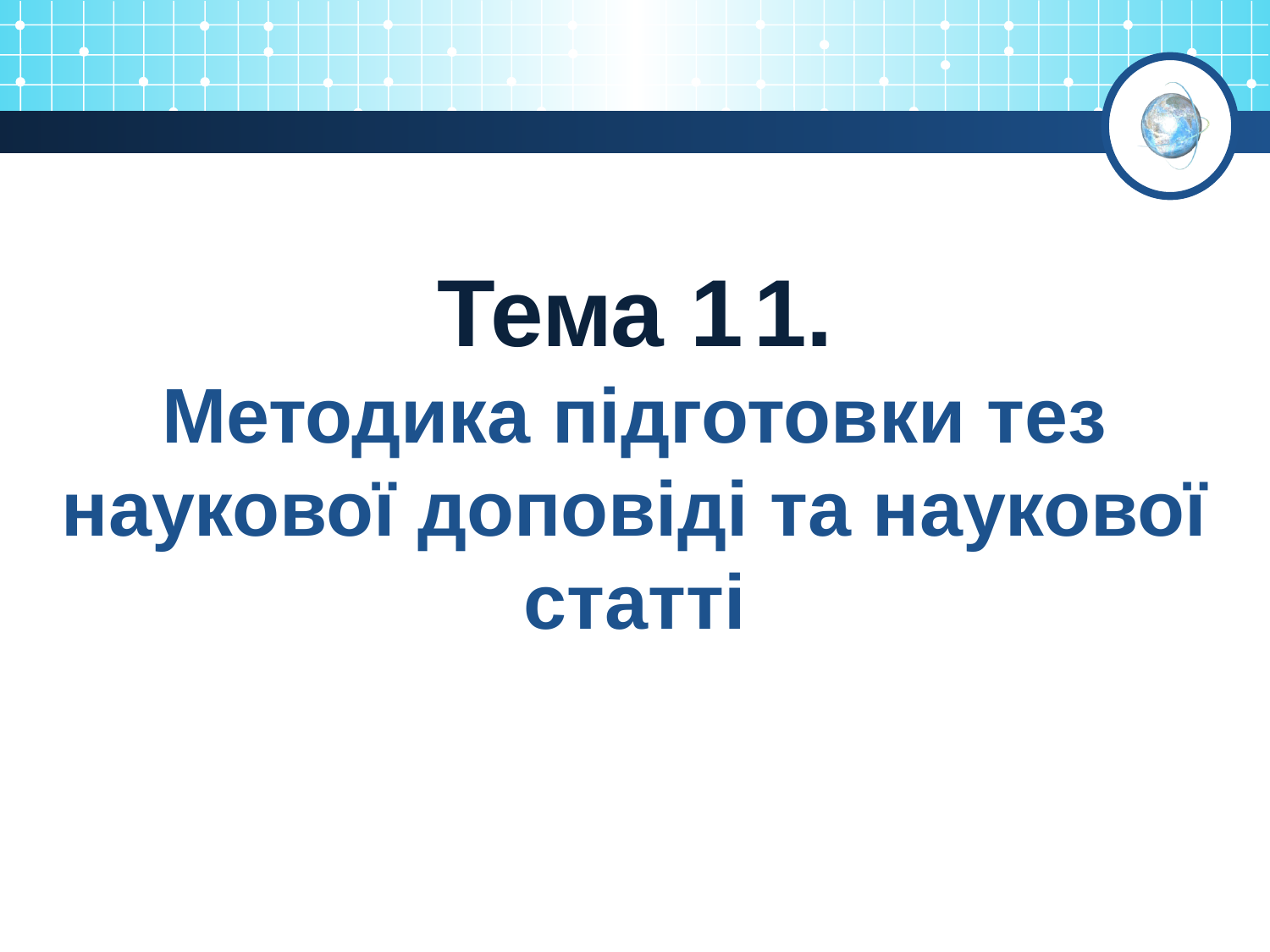

# Тема 11. Методика підготовки тез наукової доповіді та наукової статті